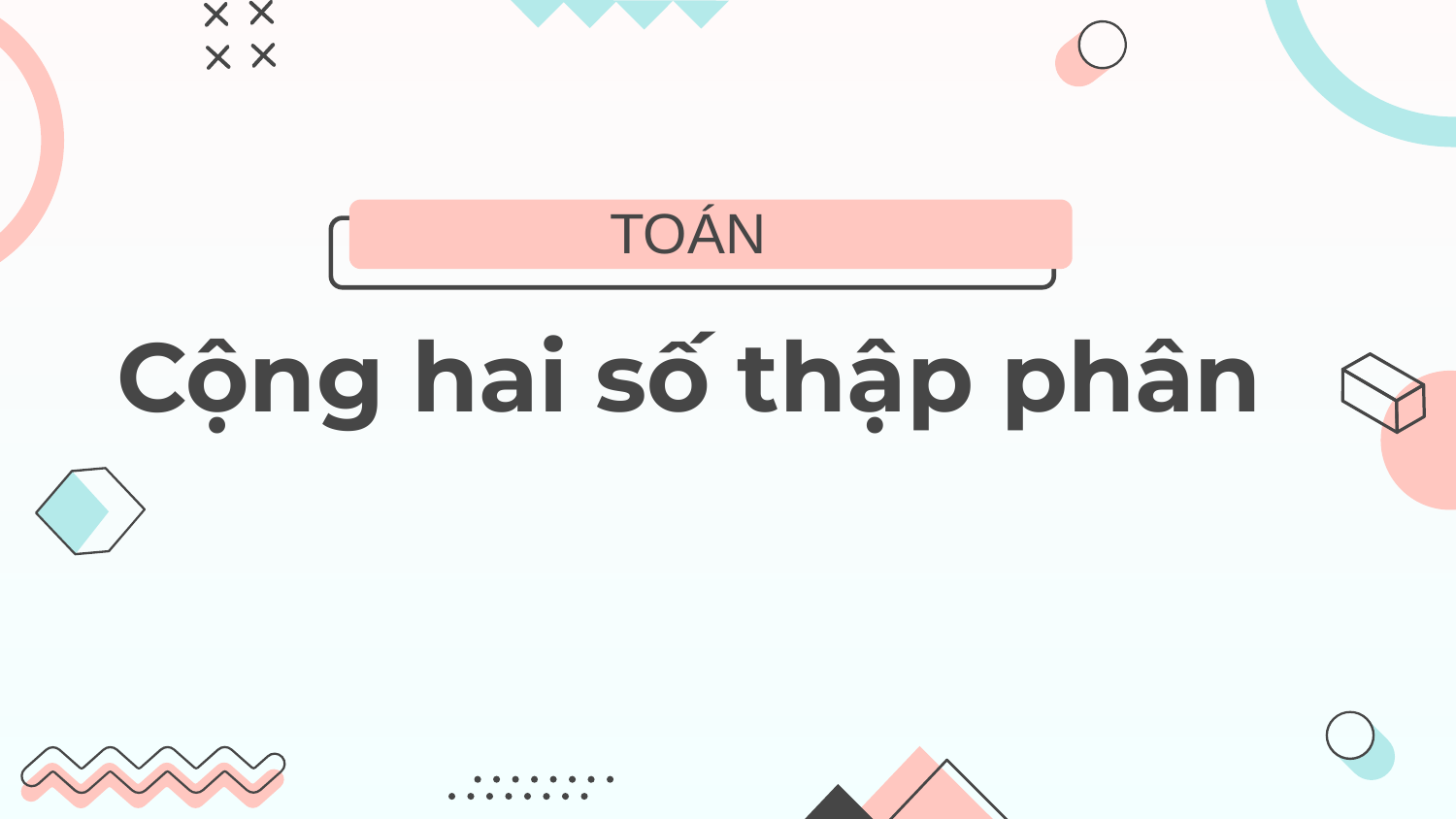

# Cộng hai số thập phân
TOÁN